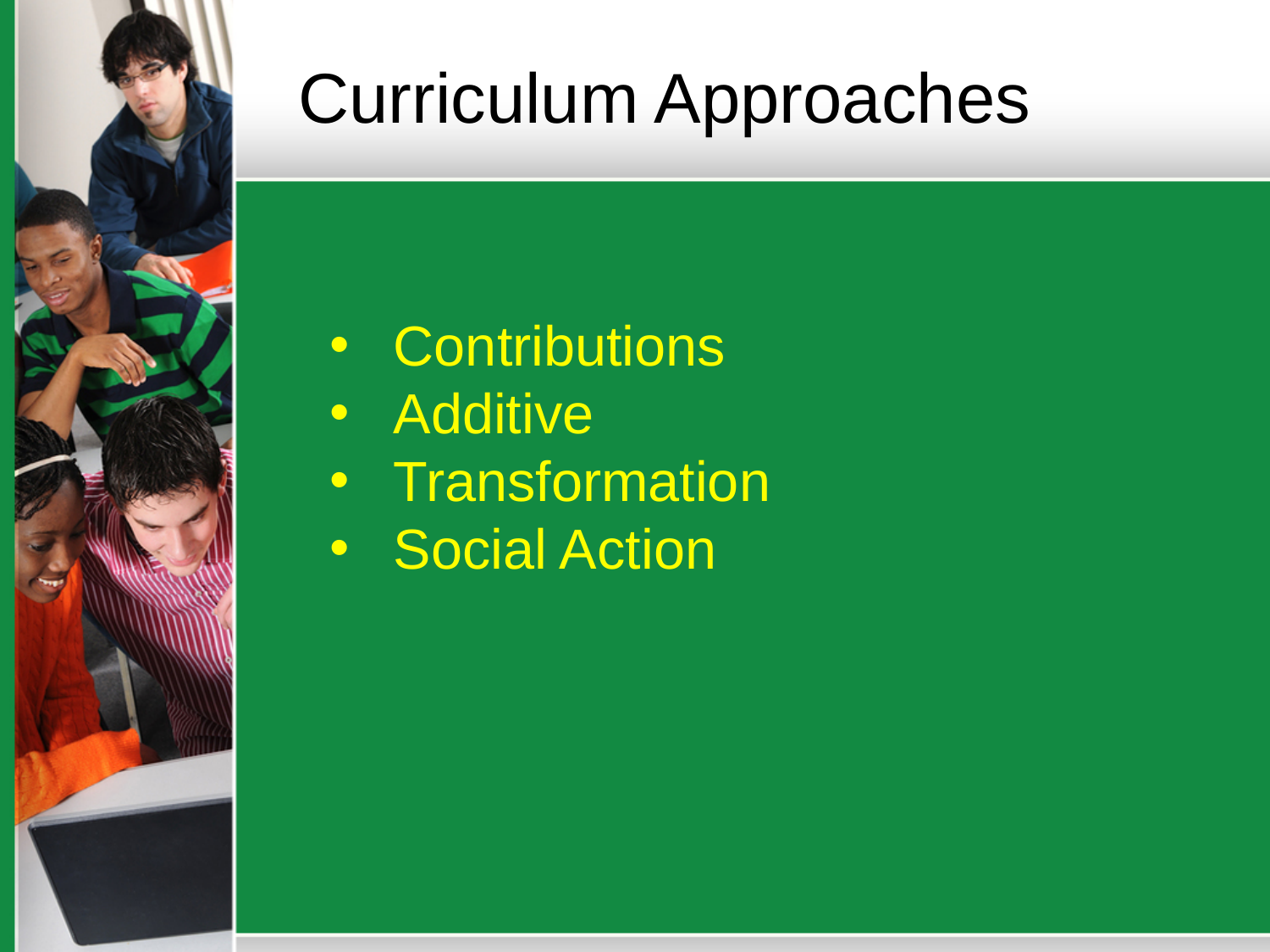

# Curriculum Approaches
Contributions
Additive
Transformation
Social Action